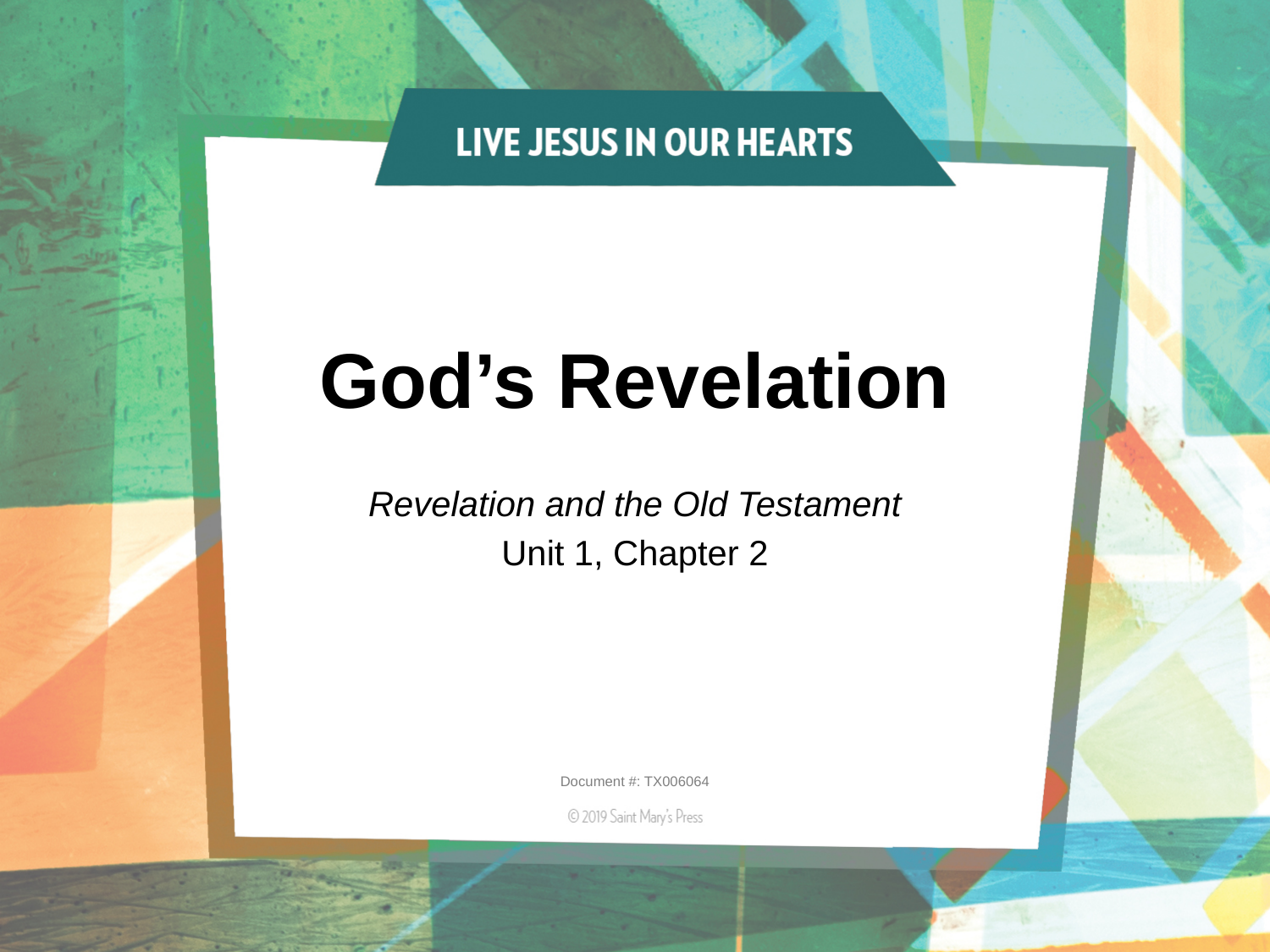

# God’s Revelation
Revelation and the Old Testament
Unit 1, Chapter 2
Document #: TX006064